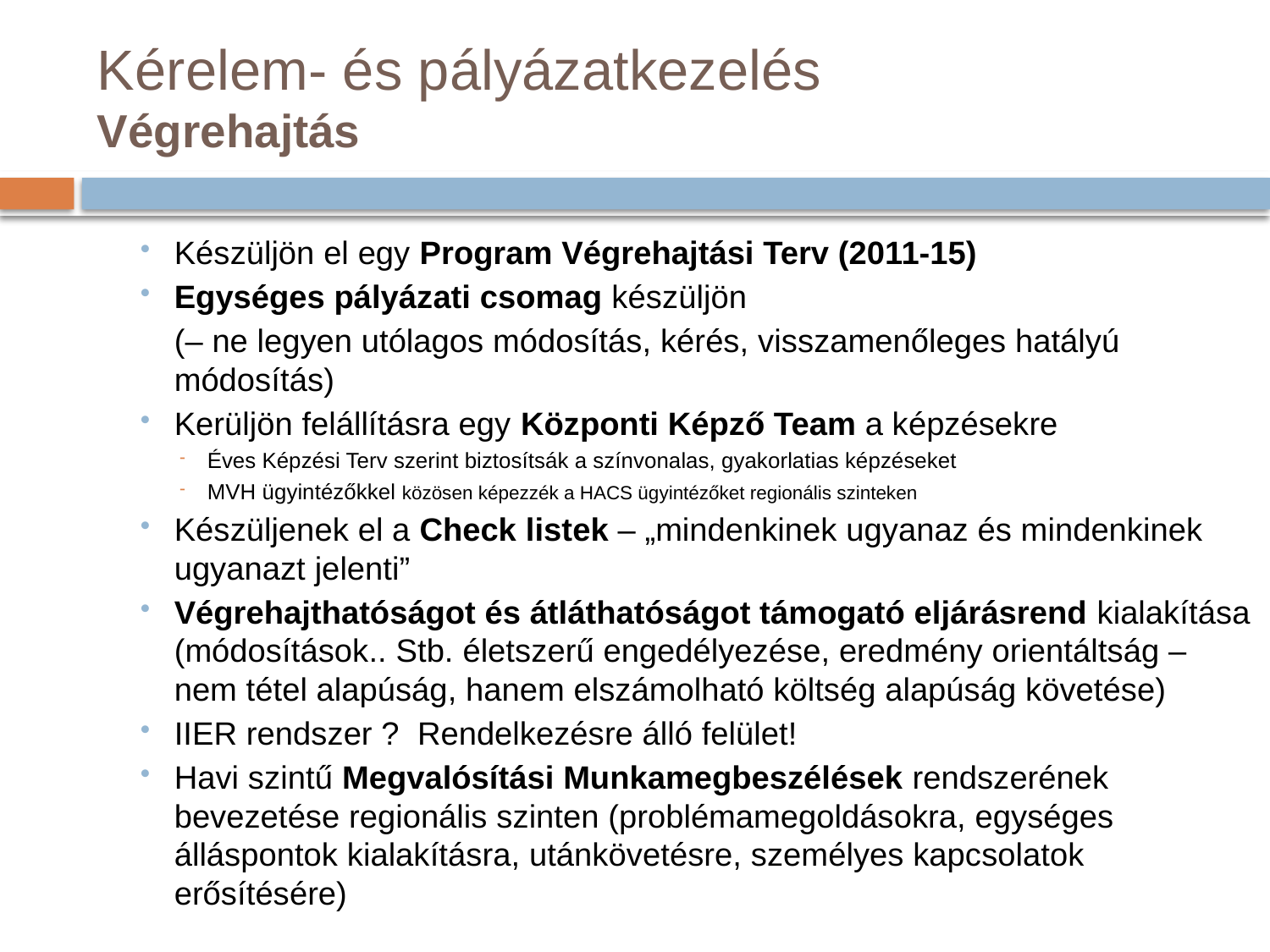

# Kérelem- és pályázatkezelés Végrehajtás
Készüljön el egy Program Végrehajtási Terv (2011-15)
Egységes pályázati csomag készüljön
	(– ne legyen utólagos módosítás, kérés, visszamenőleges hatályú módosítás)
Kerüljön felállításra egy Központi Képző Team a képzésekre
Éves Képzési Terv szerint biztosítsák a színvonalas, gyakorlatias képzéseket
MVH ügyintézőkkel közösen képezzék a HACS ügyintézőket regionális szinteken
Készüljenek el a Check listek – „mindenkinek ugyanaz és mindenkinek ugyanazt jelenti”
Végrehajthatóságot és átláthatóságot támogató eljárásrend kialakítása (módosítások.. Stb. életszerű engedélyezése, eredmény orientáltság – nem tétel alapúság, hanem elszámolható költség alapúság követése)
IIER rendszer ?  Rendelkezésre álló felület!
Havi szintű Megvalósítási Munkamegbeszélések rendszerének bevezetése regionális szinten (problémamegoldásokra, egységes álláspontok kialakításra, utánkövetésre, személyes kapcsolatok erősítésére)